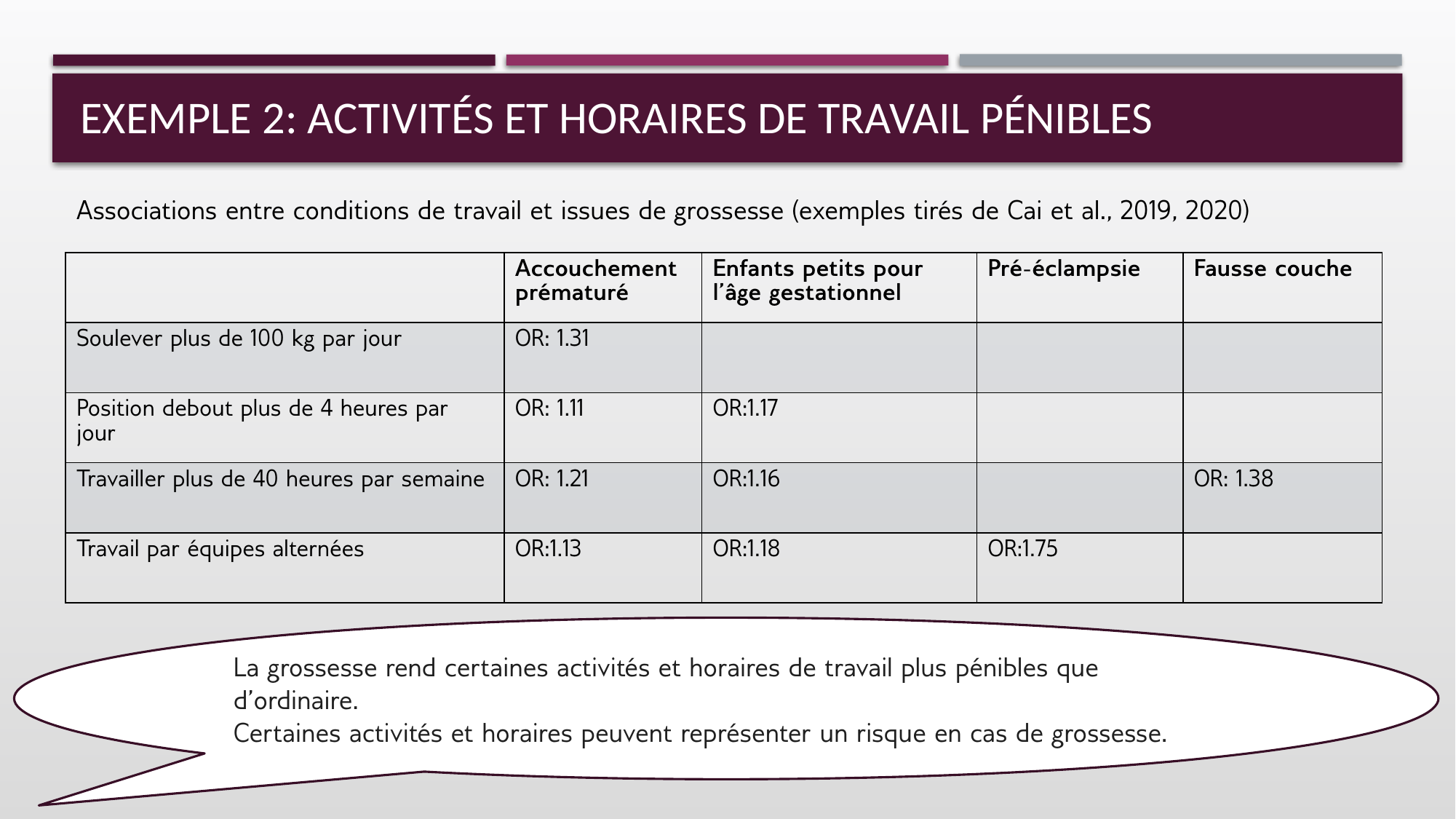

# Exemple 2: Activités et Horaires de travail pénibles
Associations entre conditions de travail et issues de grossesse (exemples tirés de Cai et al., 2019, 2020)
|  | Accouchement prématuré | Enfants petits pour l’âge gestationnel | Pré-éclampsie | Fausse couche |
| --- | --- | --- | --- | --- |
| Soulever plus de 100 kg par jour | OR: 1.31 |  |  |  |
| Position debout plus de 4 heures par jour | OR: 1.11 | OR:1.17 |  |  |
| Travailler plus de 40 heures par semaine | OR: 1.21 | OR:1.16 |  | OR: 1.38 |
| Travail par équipes alternées | OR:1.13 | OR:1.18 | OR:1.75 |  |
La grossesse rend certaines activités et horaires de travail plus pénibles que d’ordinaire.
Certaines activités et horaires peuvent représenter un risque en cas de grossesse.